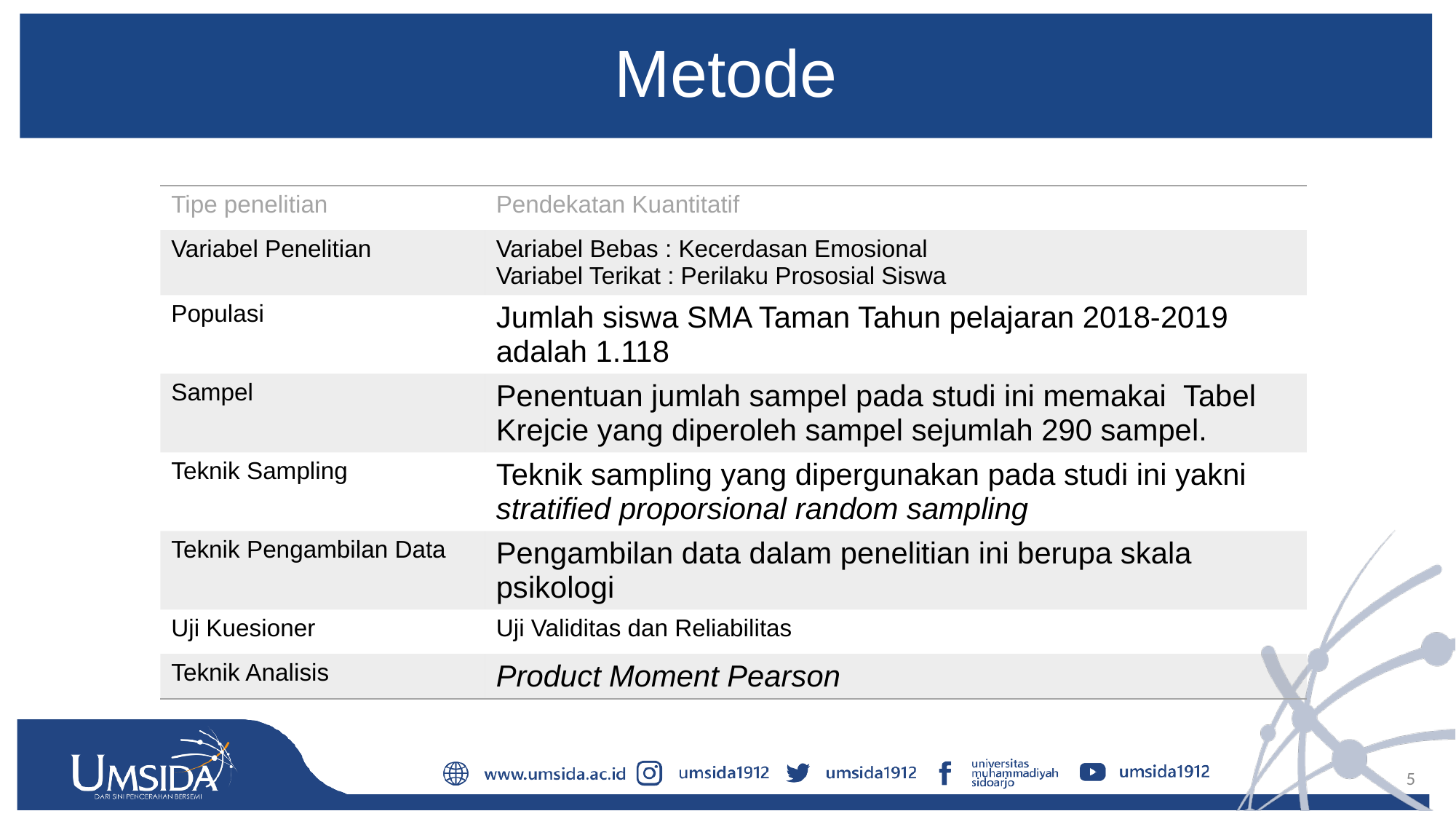

# Metode
| Tipe penelitian | Pendekatan Kuantitatif |
| --- | --- |
| Variabel Penelitian | Variabel Bebas : Kecerdasan Emosional Variabel Terikat : Perilaku Prososial Siswa |
| Populasi | Jumlah siswa SMA Taman Tahun pelajaran 2018-2019 adalah 1.118 |
| Sampel | Penentuan jumlah sampel pada studi ini memakai Tabel Krejcie yang diperoleh sampel sejumlah 290 sampel. |
| Teknik Sampling | Teknik sampling yang dipergunakan pada studi ini yakni stratified proporsional random sampling |
| Teknik Pengambilan Data | Pengambilan data dalam penelitian ini berupa skala psikologi |
| Uji Kuesioner | Uji Validitas dan Reliabilitas |
| Teknik Analisis | Product Moment Pearson |